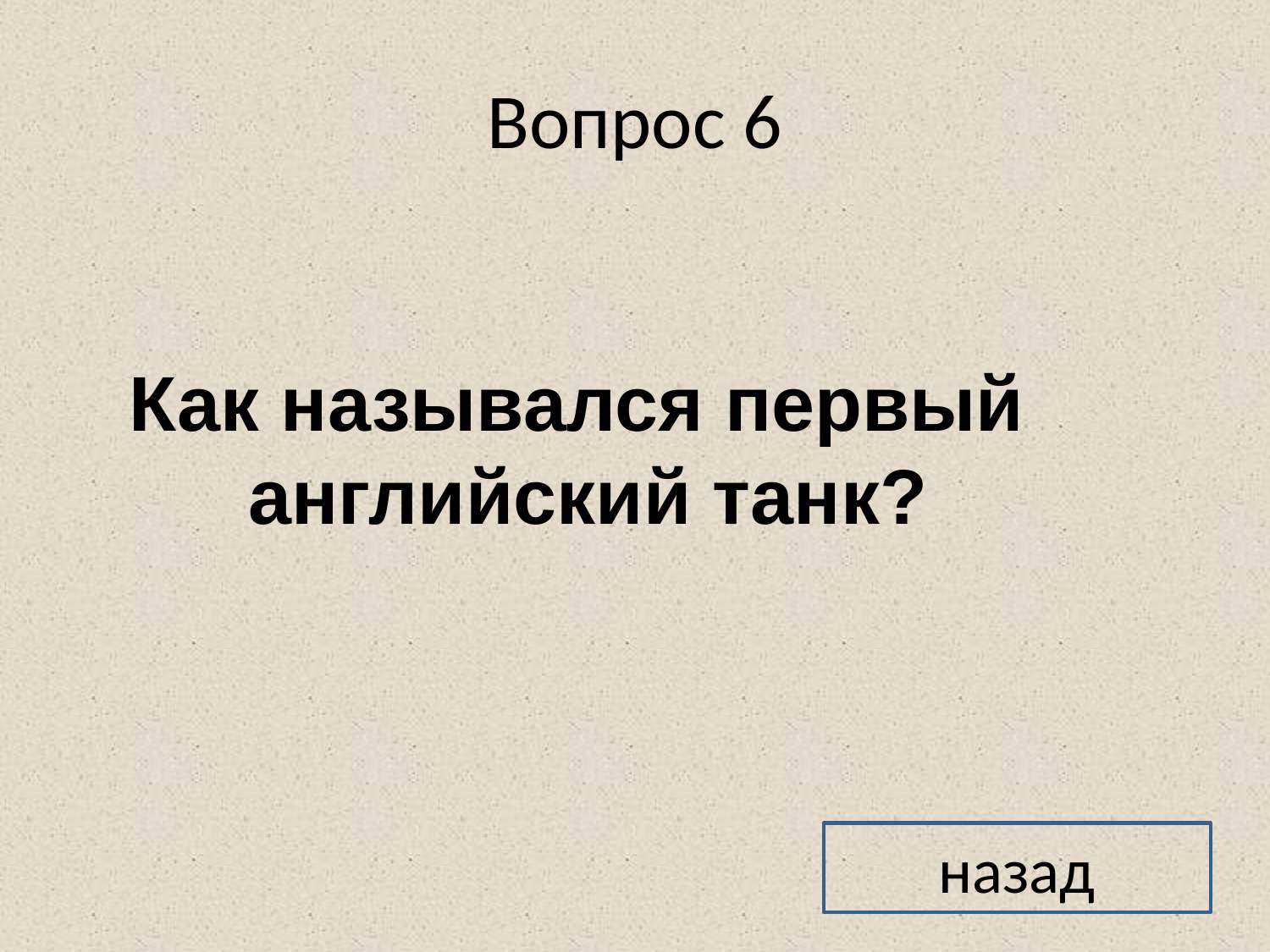

# Вопрос 6
Как назывался первый
английский танк?
назад